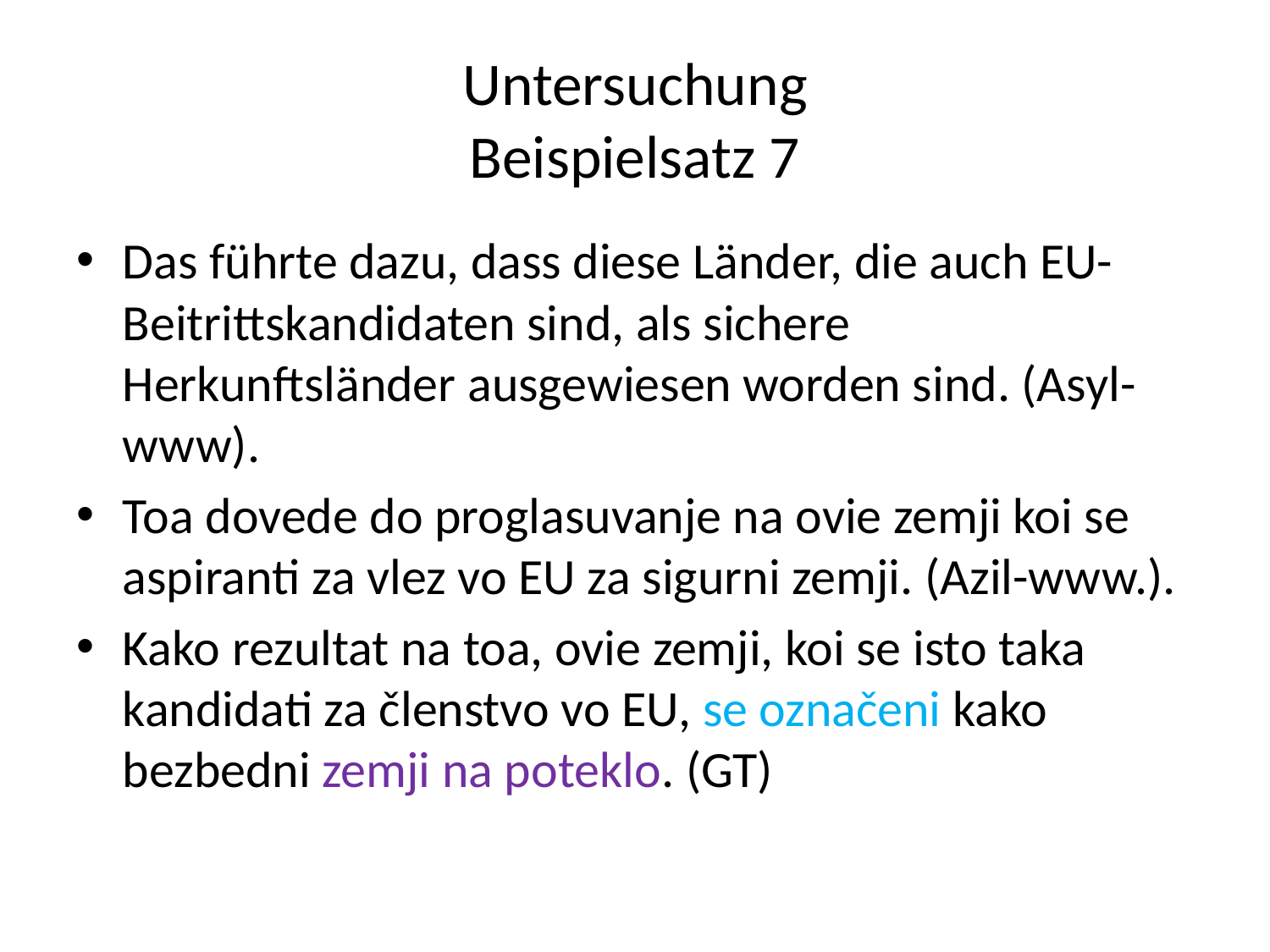

# Untersuchung Beispielsatz 7
Das führte dazu, dass diese Länder, die auch EU-Beitrittskandidaten sind, als sichere Herkunftsländer ausgewiesen worden sind. (Asyl-www).
Toa dovede do proglasuvanje na ovie zemji koi se aspiranti za vlez vo EU za sigurni zemji. (Azil-www.).
Kako rezultat na toa, ovie zemji, koi se isto taka kandidati za členstvo vo EU, se označeni kako bezbedni zemji na poteklo. (GT)